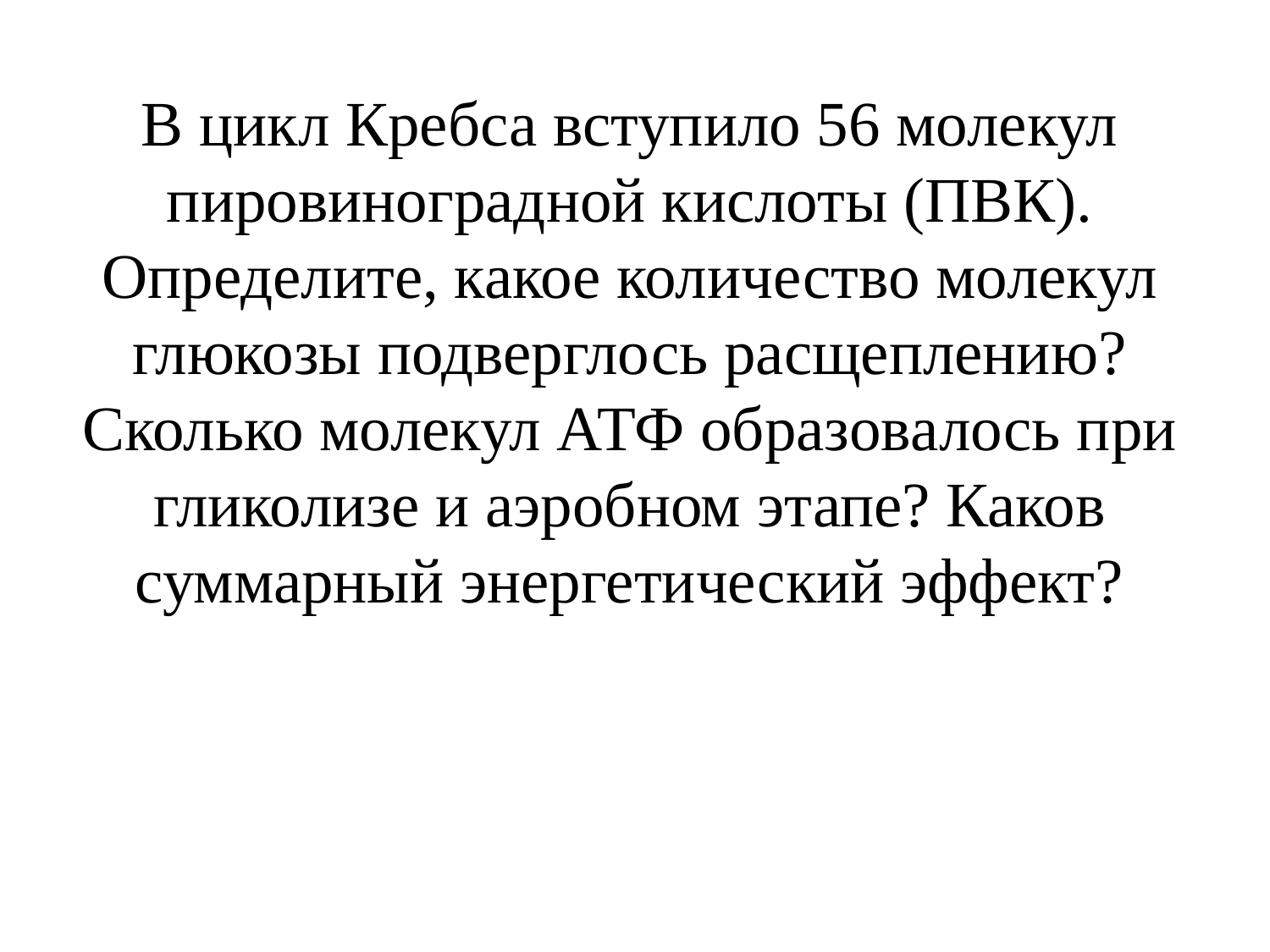

В цикл Кребса вступило 56 молекул пировиноградной кислоты (ПВК). Определите, какое количество молекул глюкозы подверглось расщеплению? Сколько молекул АТФ образовалось при гликолизе и аэробном этапе? Каков суммарный энергетический эффект?